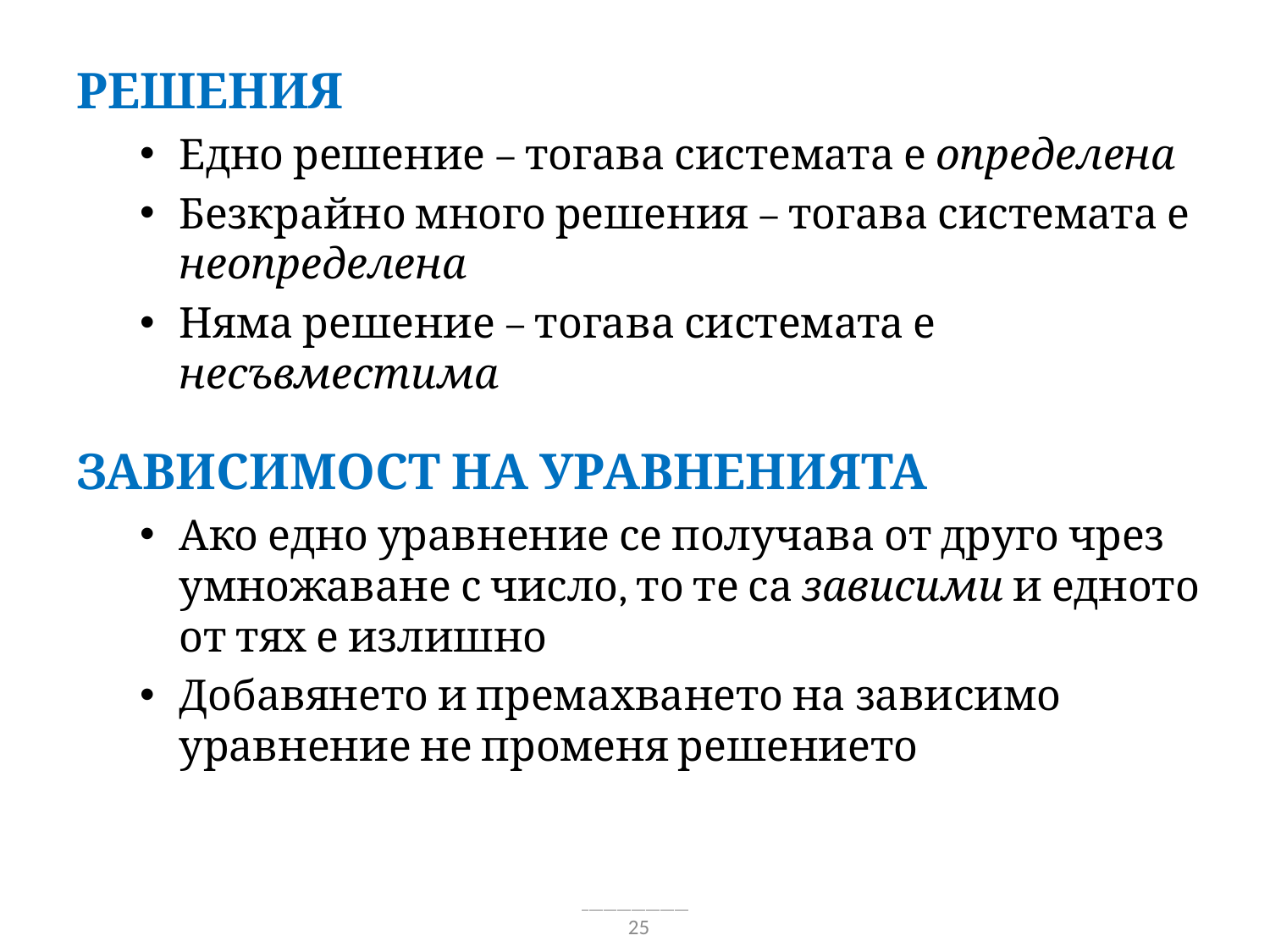

Решения
Едно решение – тогава системата е определена
Безкрайно много решения – тогава системата е неопределена
Няма решение – тогава системата е несъвместима
Зависимост на уравненията
Ако едно уравнение се получава от друго чрез умножаване с число, то те са зависими и едното от тях е излишно
Добавянето и премахването на зависимо уравнение не променя решението
25